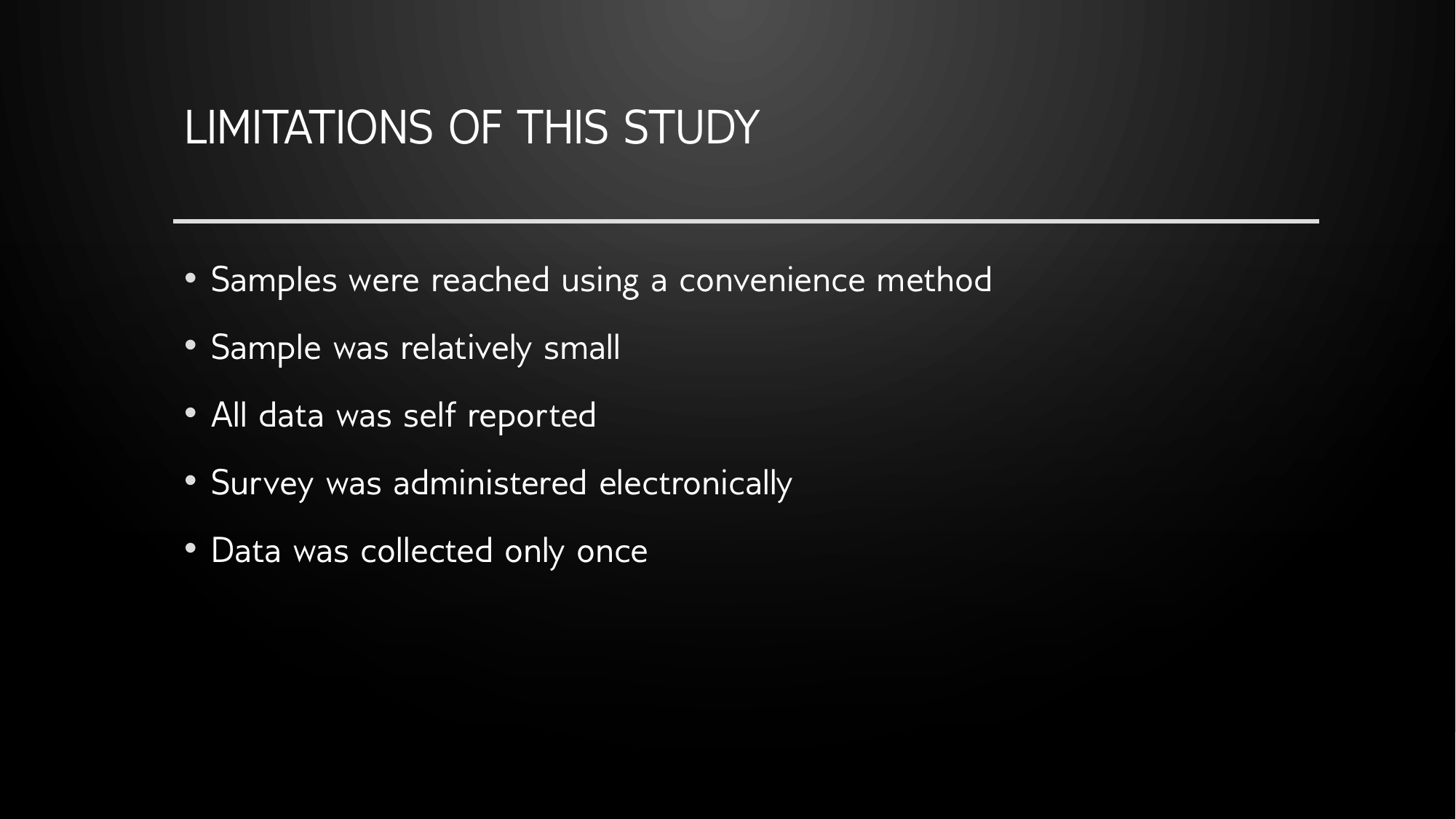

# LIMITATIONS Of this study
Samples were reached using a convenience method
Sample was relatively small
All data was self reported
Survey was administered electronically
Data was collected only once